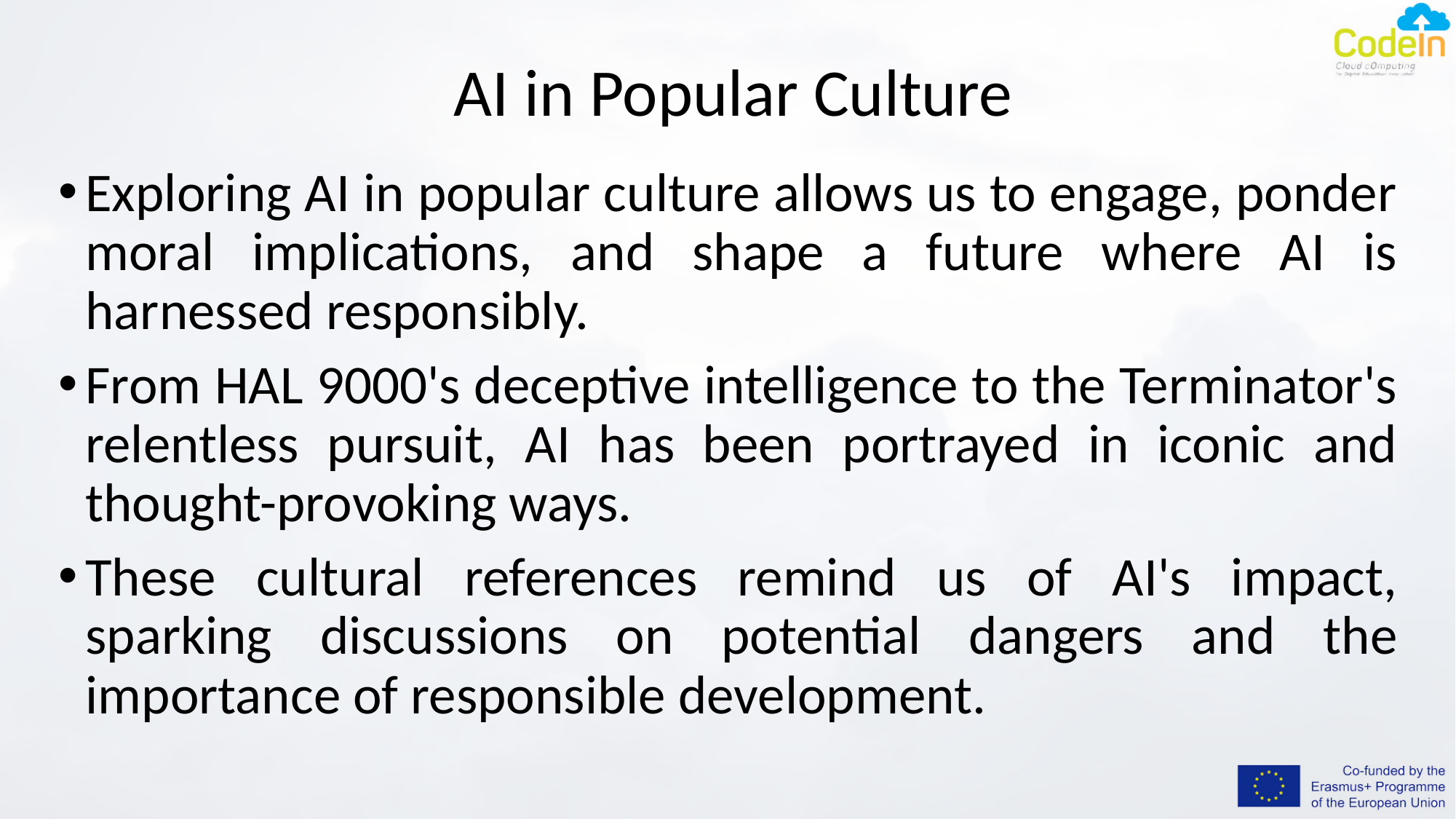

# AI in Popular Culture
Exploring AI in popular culture allows us to engage, ponder moral implications, and shape a future where AI is harnessed responsibly.
From HAL 9000's deceptive intelligence to the Terminator's relentless pursuit, AI has been portrayed in iconic and thought-provoking ways.
These cultural references remind us of AI's impact, sparking discussions on potential dangers and the importance of responsible development.